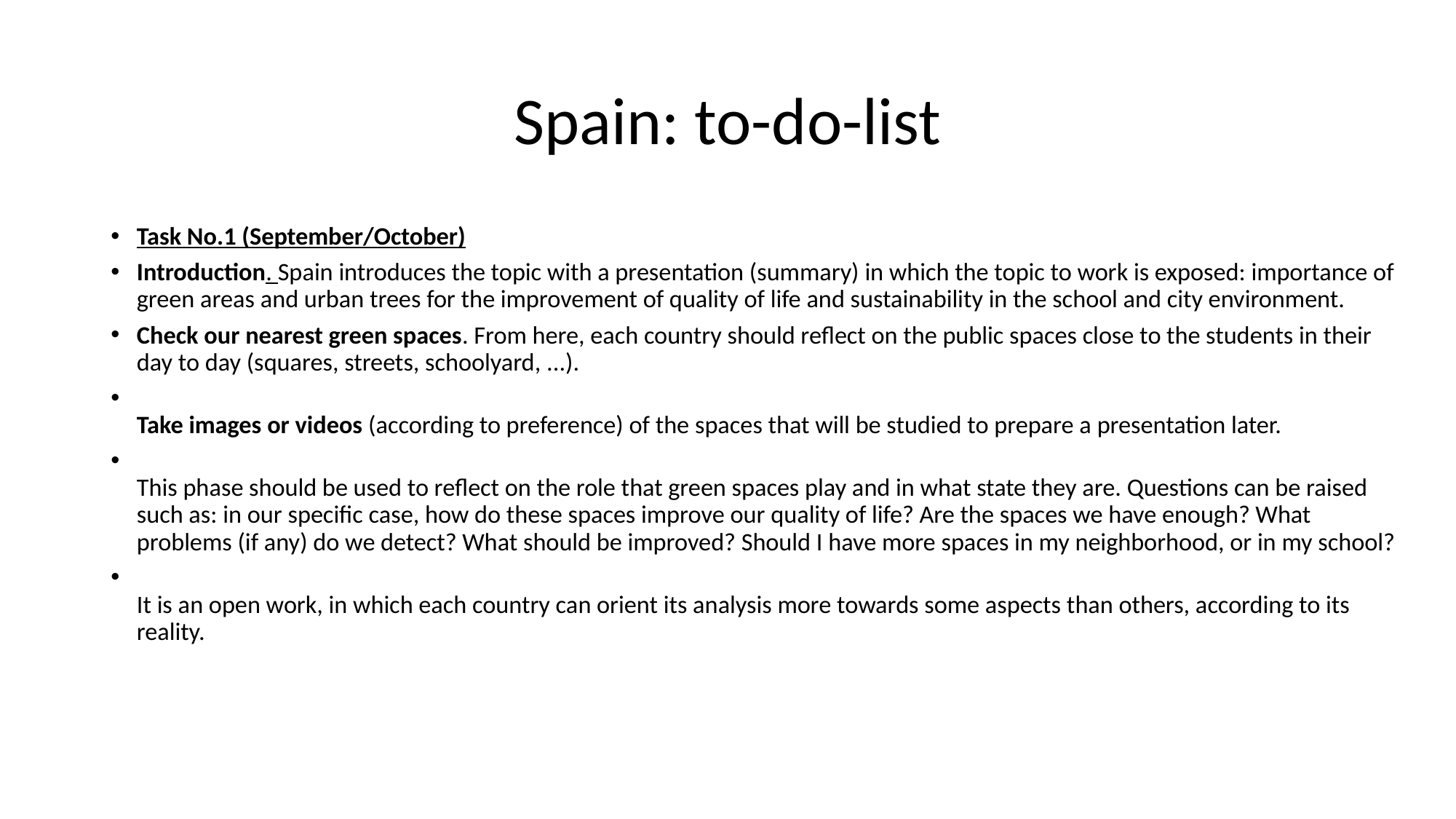

# Spain: to-do-list
Task No.1 (September/October)
Introduction. Spain introduces the topic with a presentation (summary) in which the topic to work is exposed: importance of green areas and urban trees for the improvement of quality of life and sustainability in the school and city environment.
Check our nearest green spaces. From here, each country should reflect on the public spaces close to the students in their day to day (squares, streets, schoolyard, ...).
Take images or videos (according to preference) of the spaces that will be studied to prepare a presentation later.
This phase should be used to reflect on the role that green spaces play and in what state they are. Questions can be raised such as: in our specific case, how do these spaces improve our quality of life? Are the spaces we have enough? What problems (if any) do we detect? What should be improved? Should I have more spaces in my neighborhood, or in my school?
It is an open work, in which each country can orient its analysis more towards some aspects than others, according to its reality.